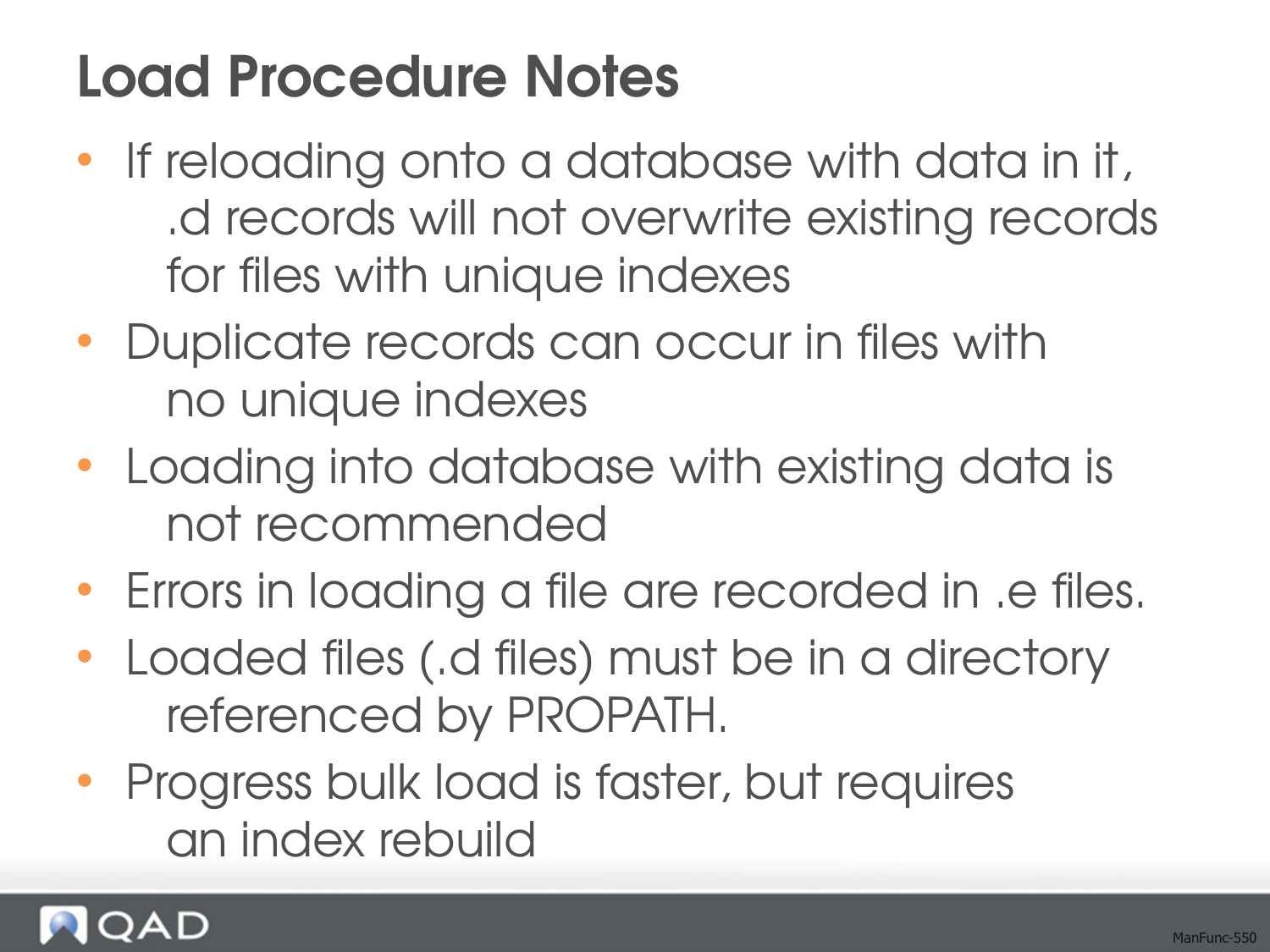

# Load Procedure Notes
If reloading onto a database with data in it,
   .d records will not overwrite existing records
   for files with unique indexes
Duplicate records can occur in files with
   no unique indexes
Loading into database with existing data is
   not recommended
Errors in loading a file are recorded in .e files.
Loaded files (.d files) must be in a directory
   referenced by PROPATH.
Progress bulk load is faster, but requires
   an index rebuild
ManFunc-550